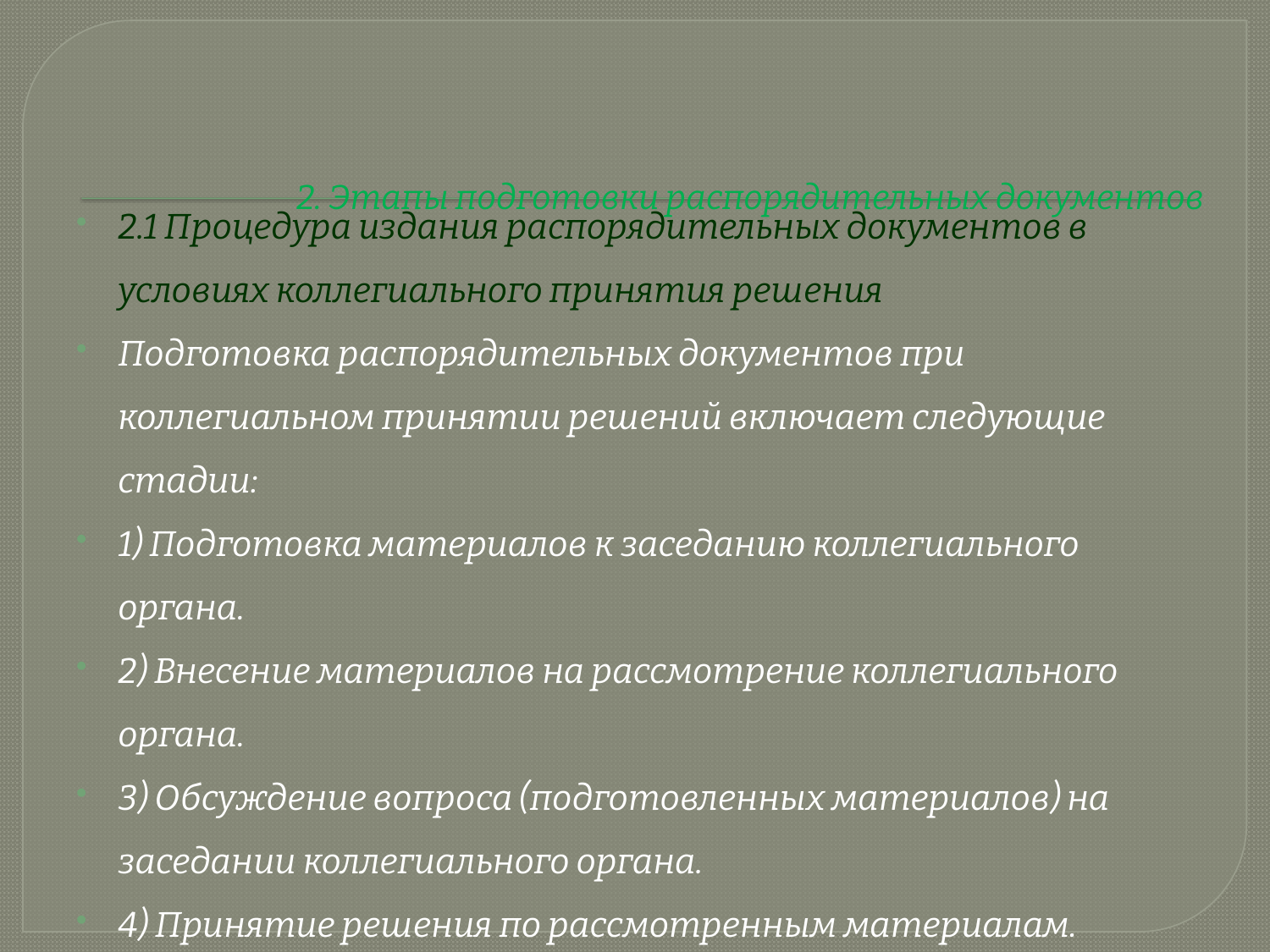

# 2. Этапы подготовки распорядительных документов
2.1 Процедура издания распорядительных документов в условиях коллегиального принятия решения
Подготовка распорядительных документов при коллегиальном принятии решений включает следующие стадии:
1) Подготовка материалов к заседанию коллегиального органа.
2) Внесение материалов на рассмотрение коллегиального органа.
3) Обсуждение вопроса (подготовленных материалов) на заседании коллегиального органа.
4) Принятие решения по рассмотренным материалам.
5) Оформление протокола заседания.
6) Издание распорядительного документа.
7) Доведение решения до исполнителей .